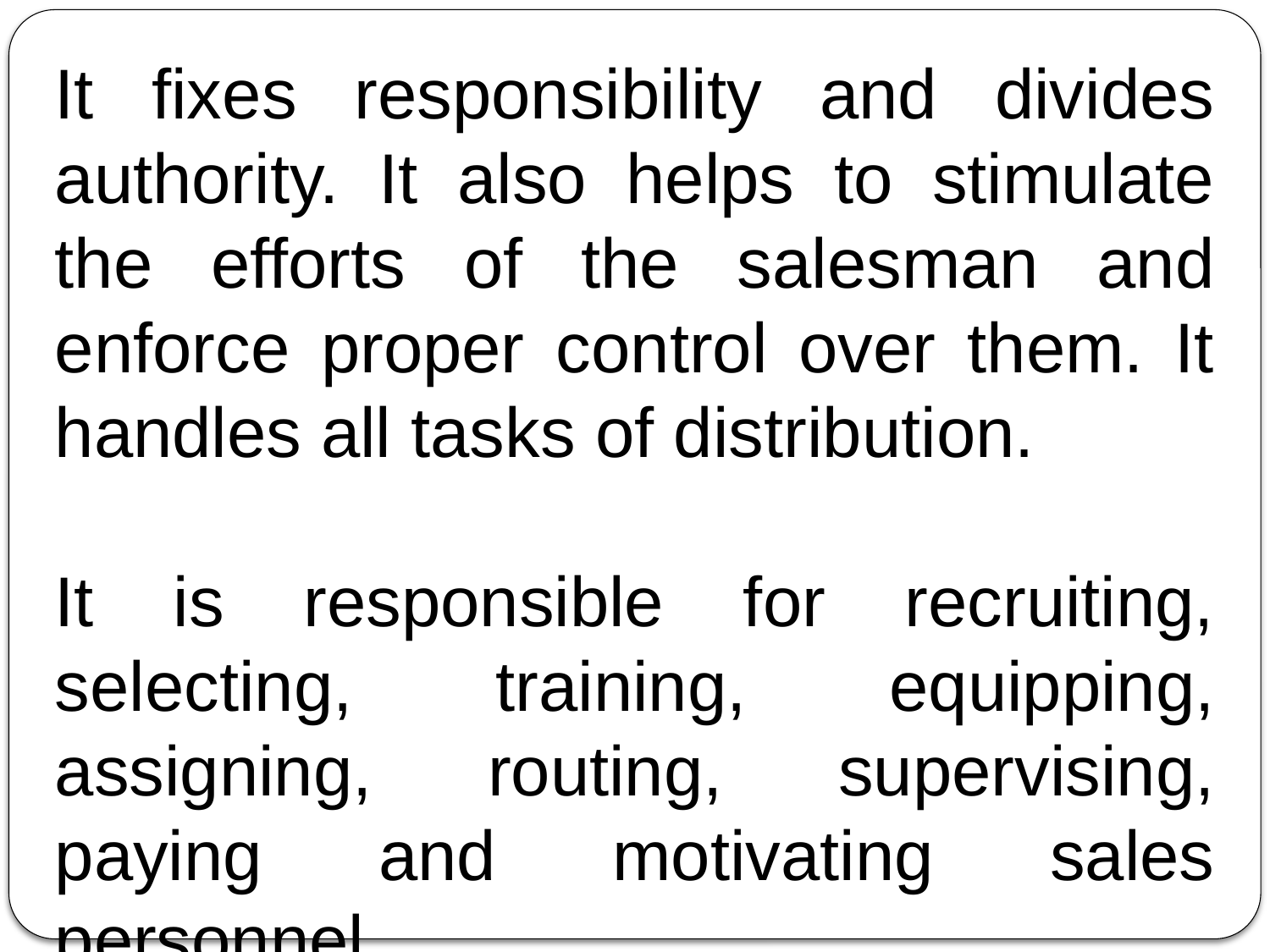

It fixes responsibility and divides authority. It also helps to stimulate the efforts of the salesman and enforce proper control over them. It handles all tasks of distribution.

It is responsible for recruiting, selecting, training, equipping, assigning, routing, supervising, paying and motivating sales personnel